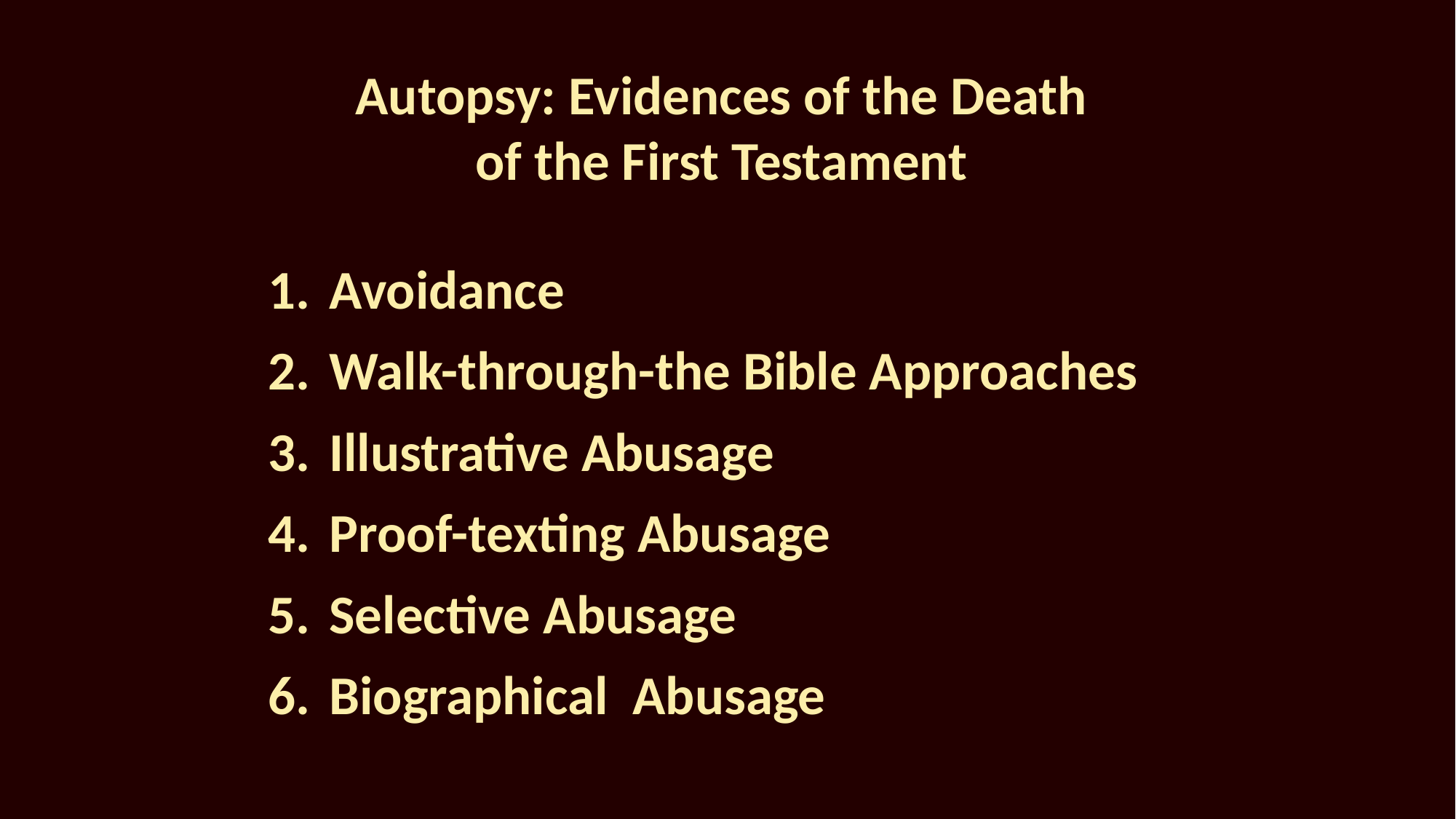

# Autopsy: Evidences of the Death of the First Testament
Avoidance
Walk-through-the Bible Approaches
Illustrative Abusage
Proof-texting Abusage
Selective Abusage
Biographical  Abusage